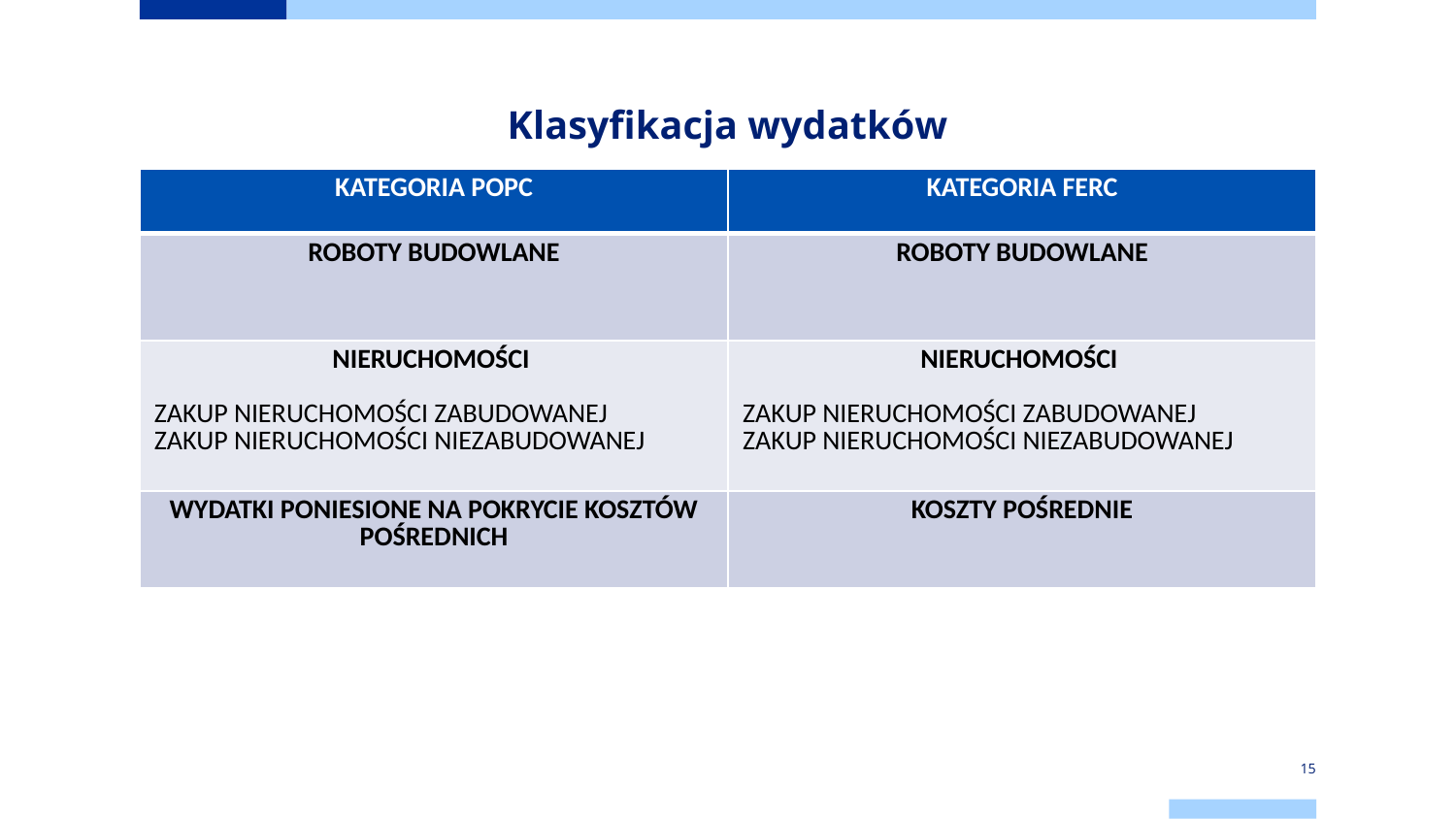

# Klasyfikacja wydatków
| KATEGORIA POPC | KATEGORIA FERC |
| --- | --- |
| ROBOTY BUDOWLANE | ROBOTY BUDOWLANE |
| NIERUCHOMOŚCI ZAKUP NIERUCHOMOŚCI ZABUDOWANEJ ZAKUP NIERUCHOMOŚCI NIEZABUDOWANEJ | NIERUCHOMOŚCI ZAKUP NIERUCHOMOŚCI ZABUDOWANEJ ZAKUP NIERUCHOMOŚCI NIEZABUDOWANEJ |
| WYDATKI PONIESIONE NA POKRYCIE KOSZTÓW POŚREDNICH | KOSZTY POŚREDNIE |
15